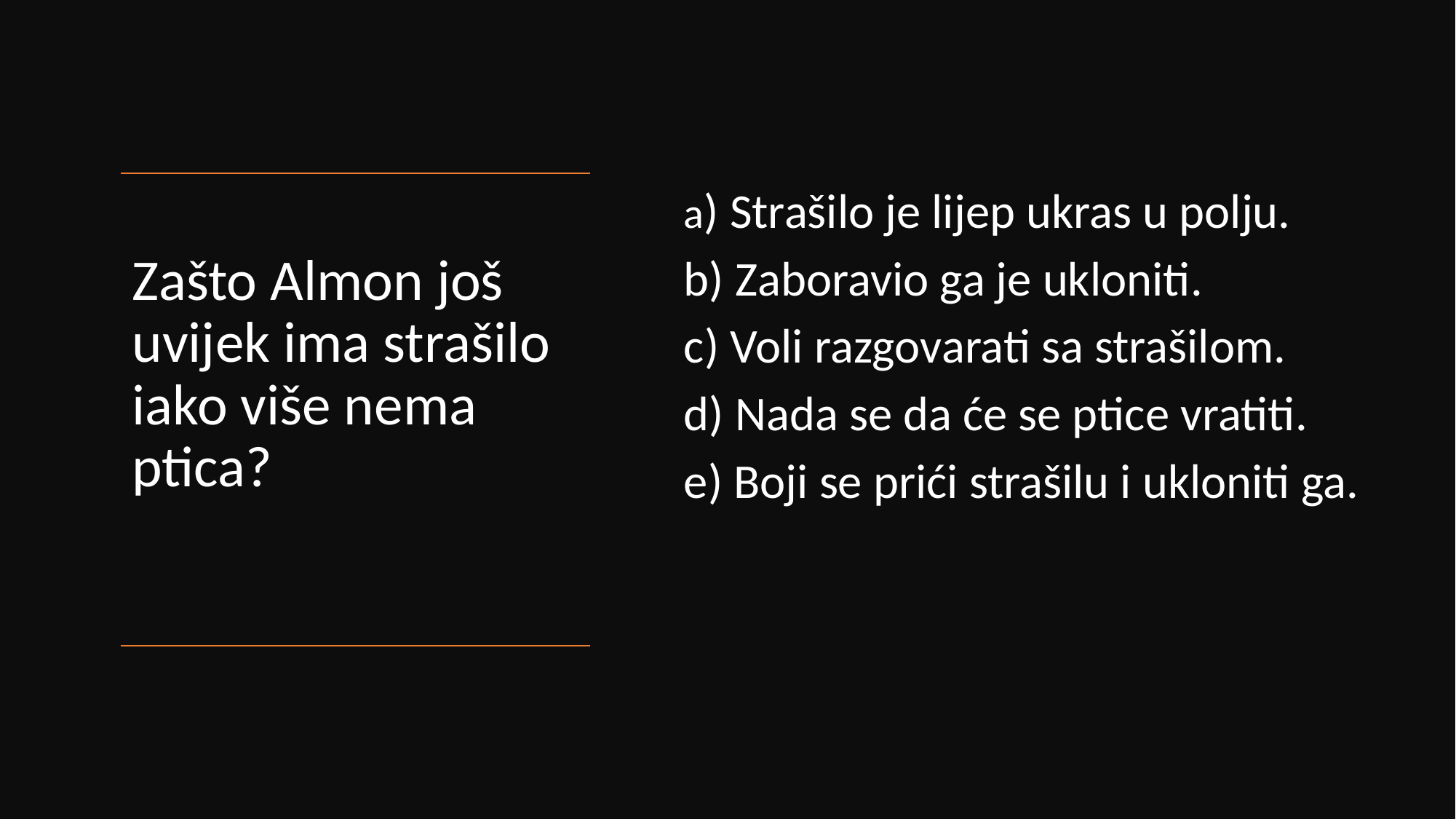

a) Strašilo je lijep ukras u polju.
b) Zaboravio ga je ukloniti.
c) Voli razgovarati sa strašilom.
d) Nada se da će se ptice vratiti.
e) Boji se prići strašilu i ukloniti ga.

# Zašto Almon još uvijek ima strašilo iako više nema ptica?